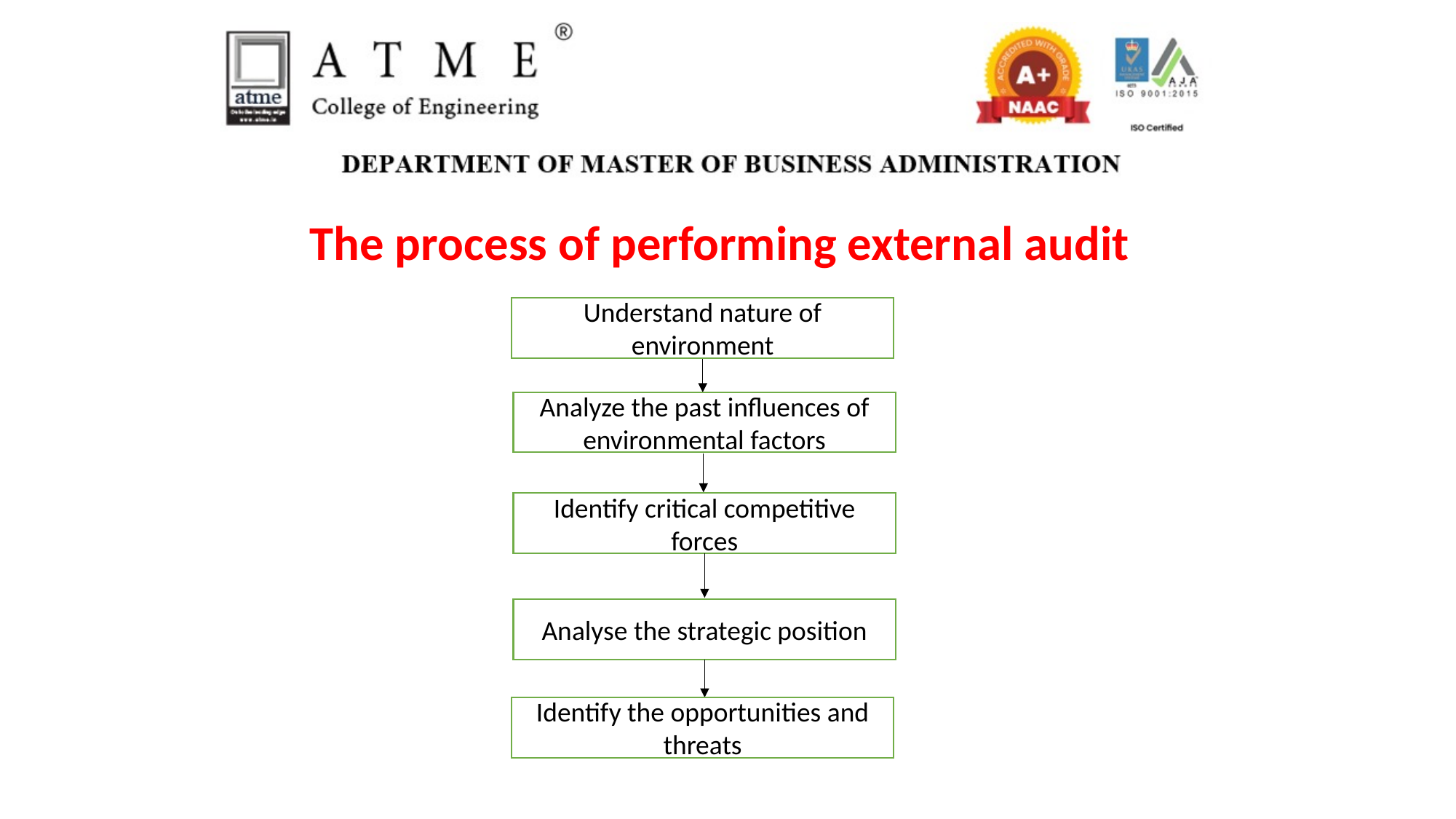

The process of performing external audit

Understand nature of environment
Analyze the past influences of environmental factors
Identify critical competitive forces
Analyse the strategic position
Identify the opportunities and threats